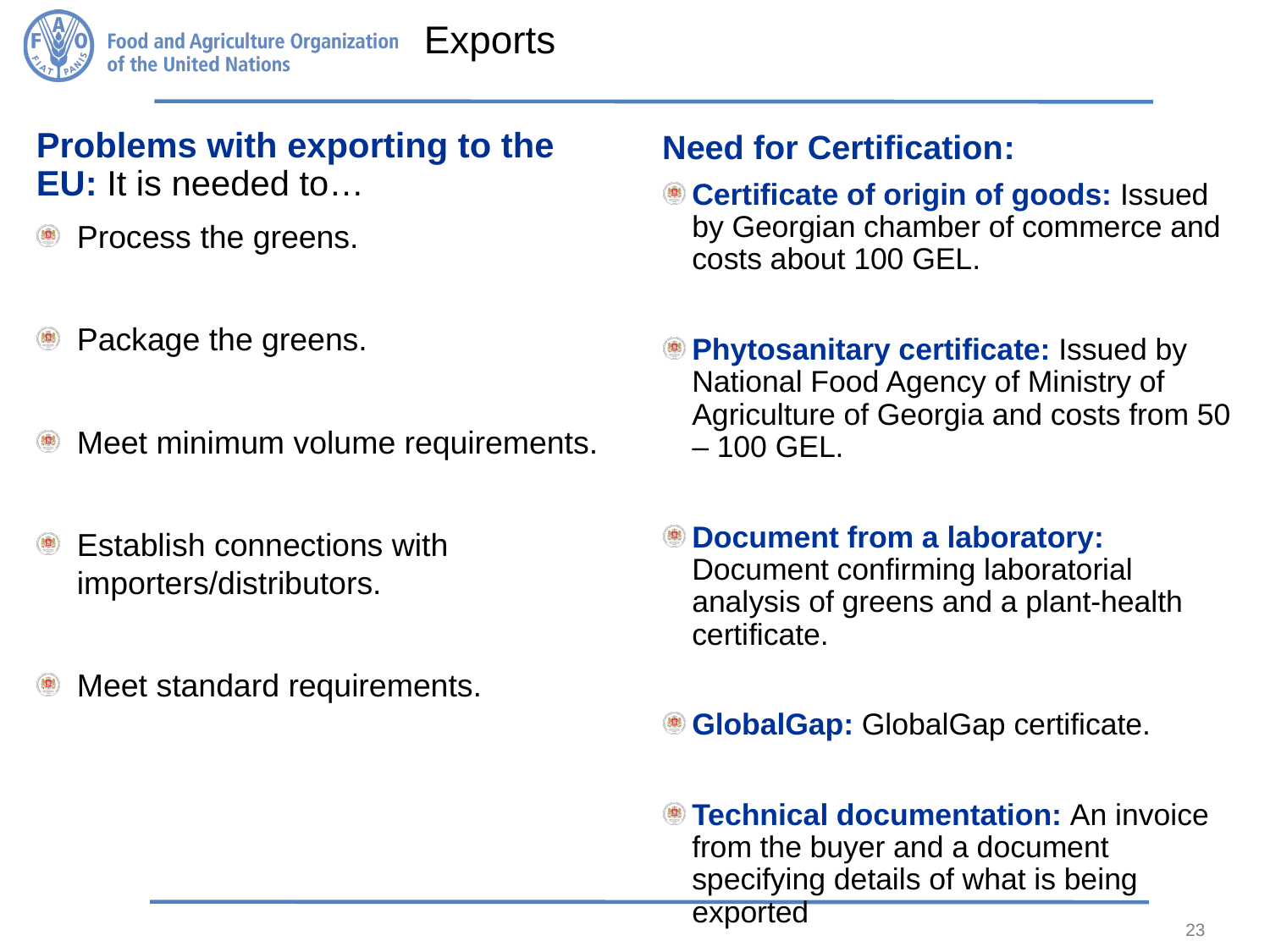

# Exports
Need for Certification:
Certificate of origin of goods: Issued by Georgian chamber of commerce and costs about 100 GEL.

Phytosanitary certificate: Issued by National Food Agency of Ministry of Agriculture of Georgia and costs from 50 – 100 GEL.

Document from a laboratory: Document confirming laboratorial analysis of greens and a plant-health certificate.

GlobalGap: GlobalGap certificate.

Technical documentation: An invoice from the buyer and a document specifying details of what is being exported
Problems with exporting to the EU: It is needed to…
Process the greens.

Package the greens.

Meet minimum volume requirements.

Establish connections with importers/distributors.

Meet standard requirements.

23